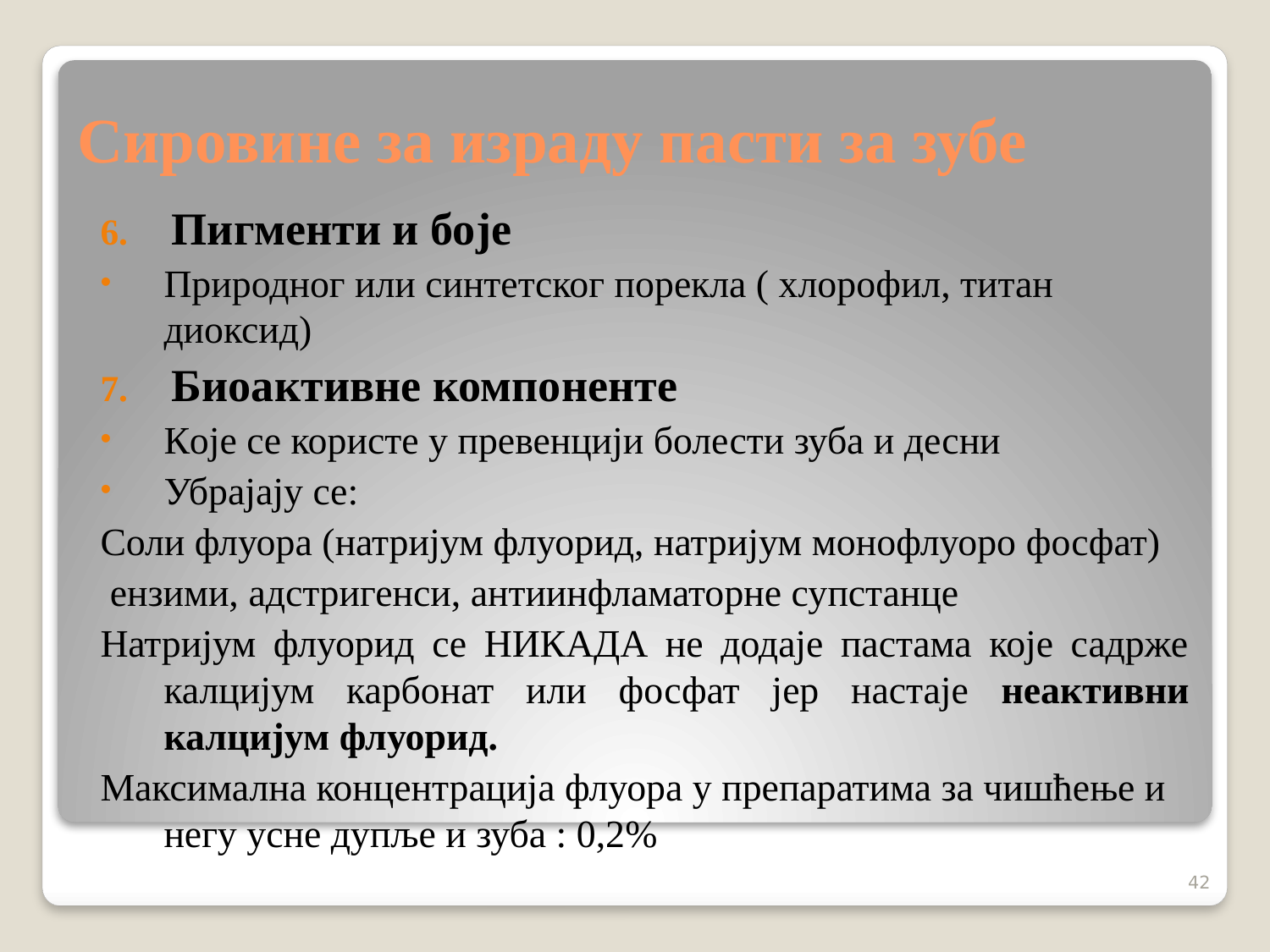

# Сировине за израду пасти за зубе
Пигменти и боје
Природног или синтетског порекла ( хлорофил, титан диоксид)
Биоактивне компоненте
Које се користе у превенцији болести зуба и десни
Убрајају се:
Соли флуора (натријум флуорид, натријум монофлуоро фосфат)
 ензими, адстригенси, антиинфламаторне супстанце
Натријум флуорид се НИКАДА не додаје пастама које садрже калцијум карбонат или фосфат јер настаје неактивни калцијум флуорид.
Максимална концентрација флуора у препаратима за чишћење и негу усне дупље и зуба : 0,2%
42